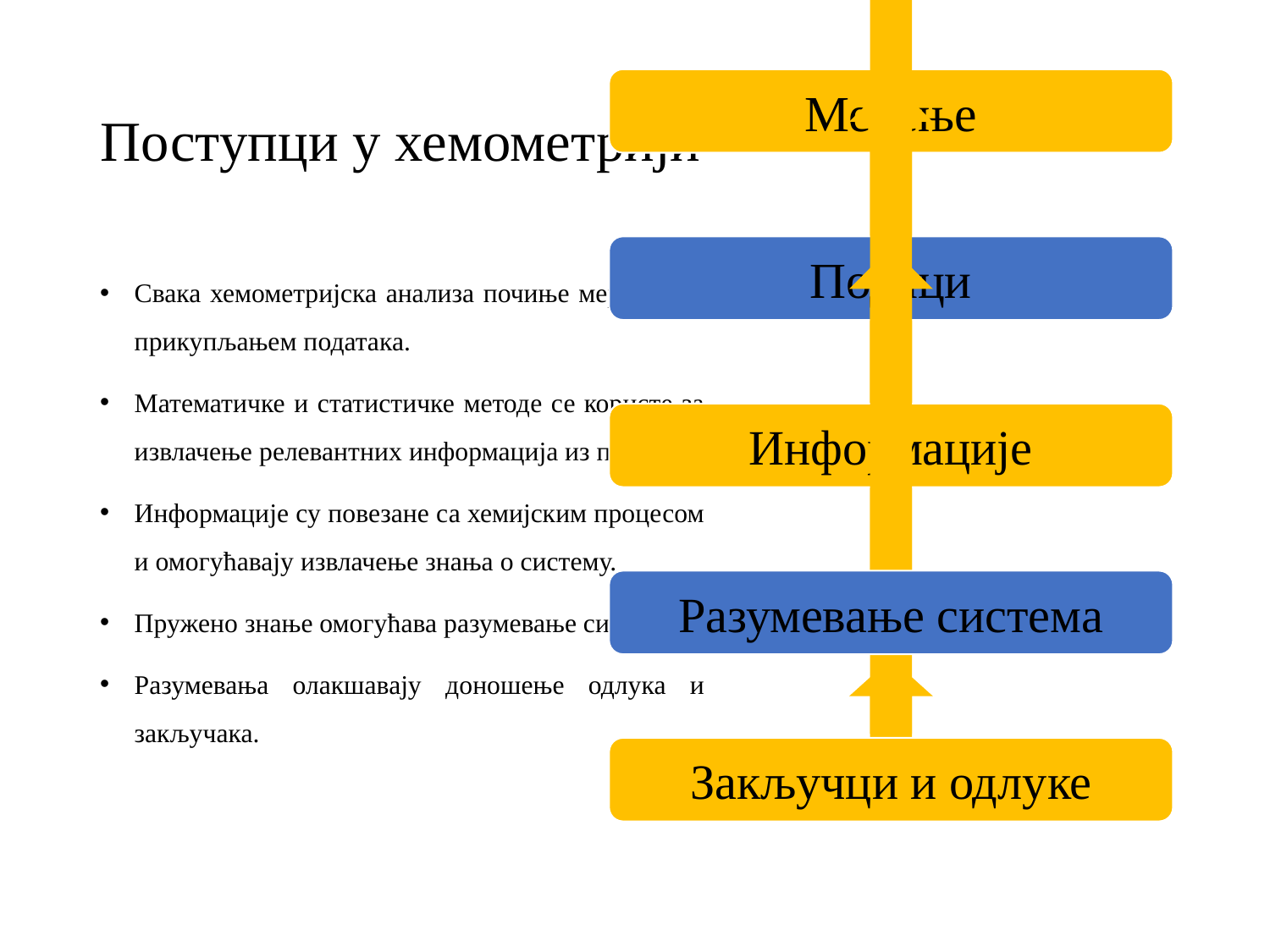

# Поступци у хемометрији
Мерење
Подаци
Информације
Разумевање система
Закључци и одлуке
Свака хемометријска анализа почиње мерењем и прикупљањем података.
Математичке и статистичке методе се користе за извлачење релевантних информација из података.
Информације су повезане са хемијским процесом и омогућавају извлачење знања о систему.
Пружено знање омогућава разумевање система.
Разумевања олакшавају доношење одлука и закључака.